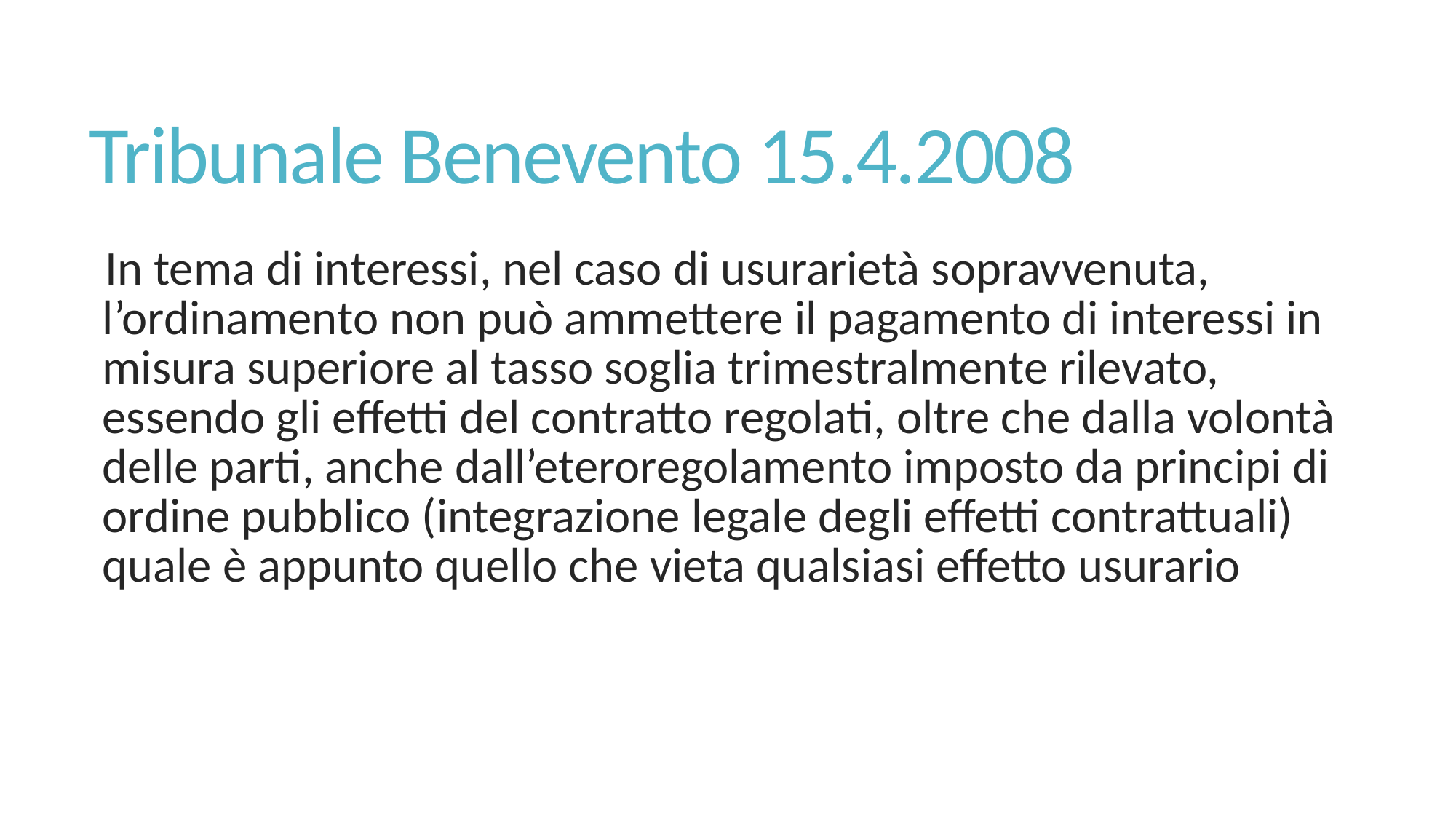

# Tribunale Benevento 15.4.2008
In tema di interessi, nel caso di usurarietà sopravvenuta, l’ordinamento non può ammettere il pagamento di interessi in misura superiore al tasso soglia trimestralmente rilevato, essendo gli effetti del contratto regolati, oltre che dalla volontà delle parti, anche dall’eteroregolamento imposto da principi di ordine pubblico (integrazione legale degli effetti contrattuali) quale è appunto quello che vieta qualsiasi effetto usurario